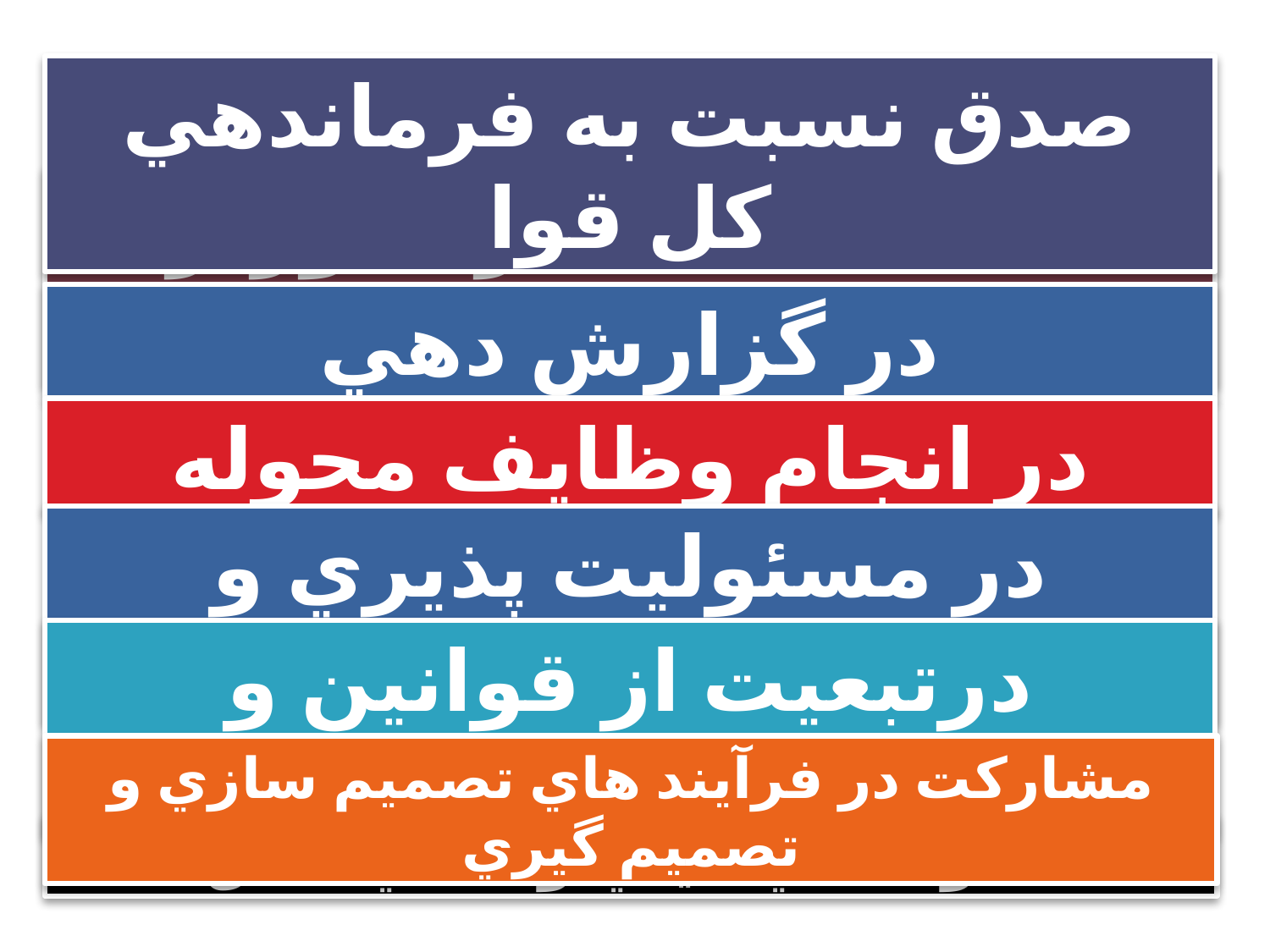

صدق نسبت به فرماندهي كل قوا
نسبت به همكاران وزير دستان
در گزارش دهي
در انجام وظايف محوله
در مسئوليت پذيري و ماموريت پذيري
درتبعيت از قوانين‏ و مقررات
مشاركت در فرآيند هاي تصميم سازي و تصميم گيري
نمونه هاي عيني و عملي صدق